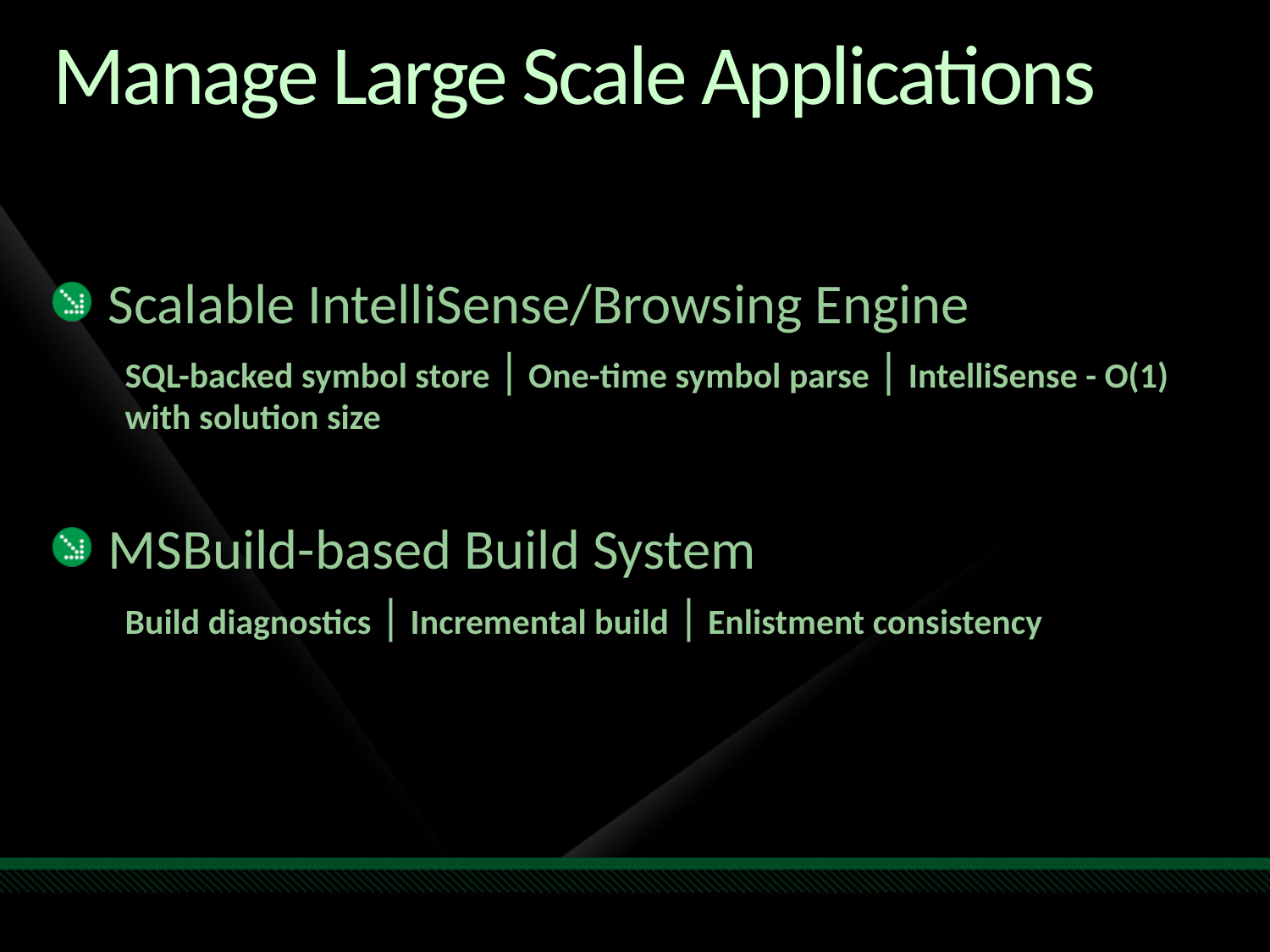

# Manage Large Scale Applications

Scalable IntelliSense/Browsing Engine
SQL-backed symbol store | One-time symbol parse | IntelliSense - O(1) with solution size

MSBuild-based Build System
Build diagnostics | Incremental build | Enlistment consistency